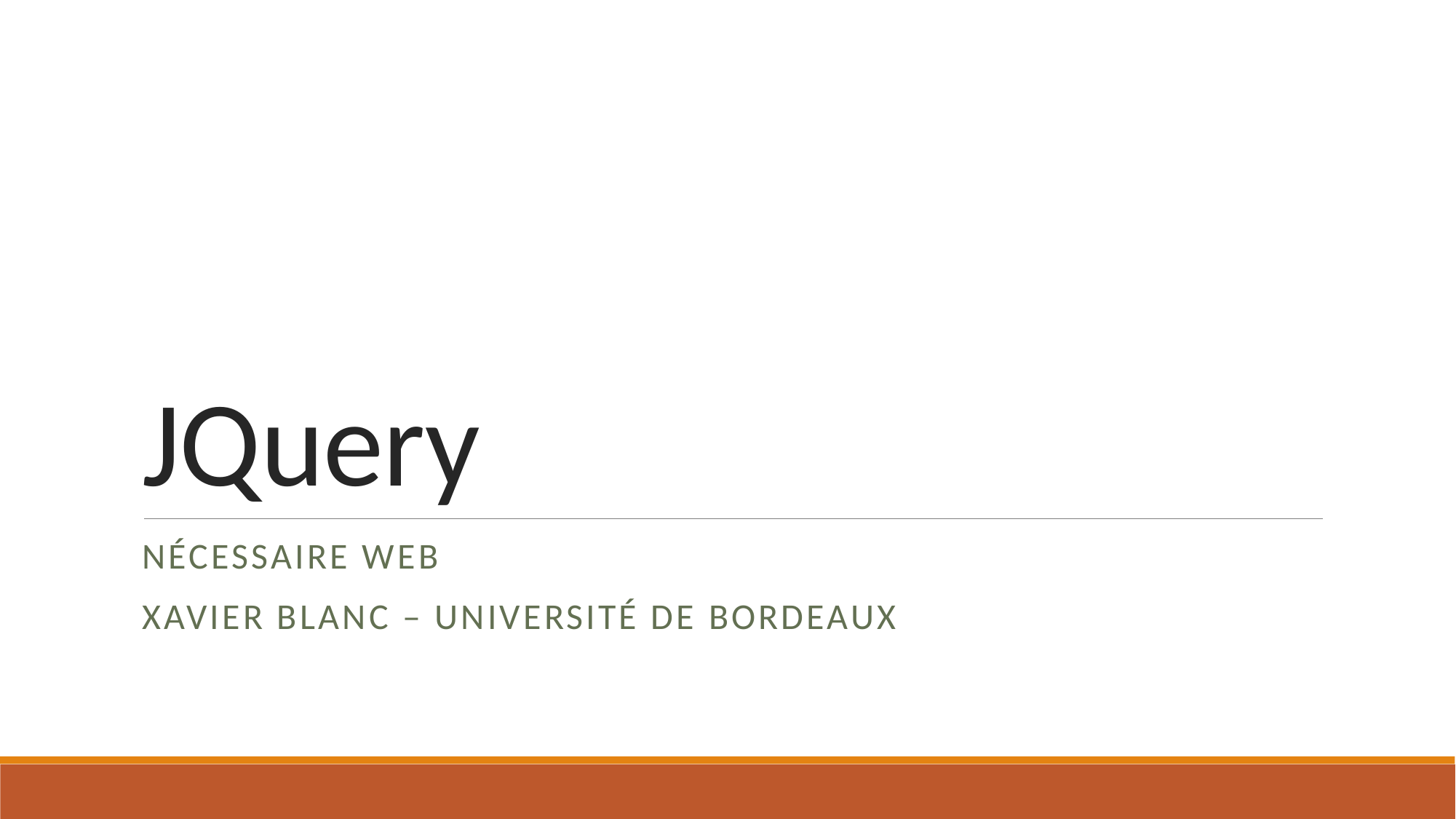

# JQuery
Nécessaire Web
Xavier Blanc – Université de Bordeaux